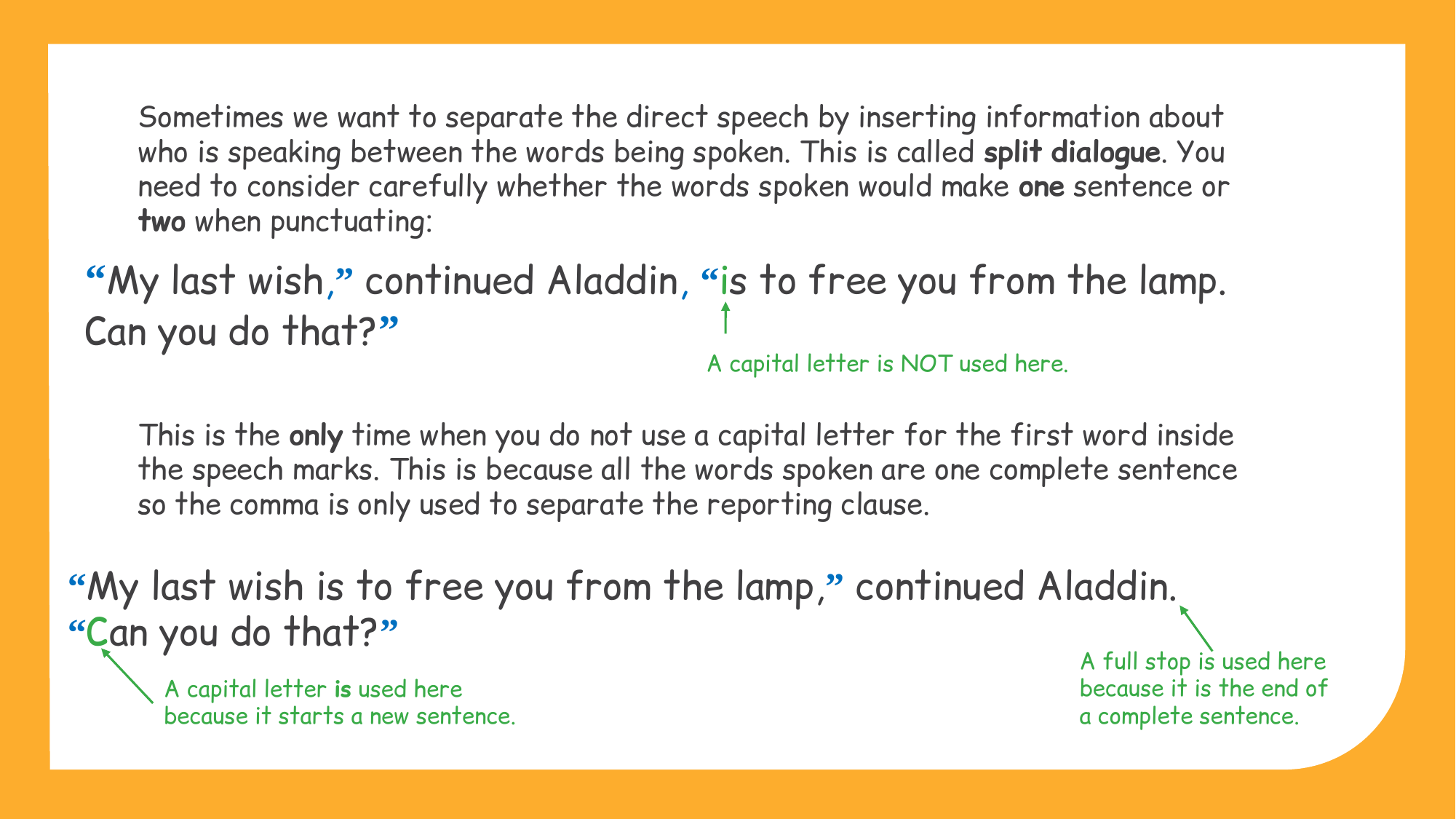

Sometimes we want to separate the direct speech by inserting information about
who is speaking between the words being spoken. This is called split dialogue. You need to consider carefully whether the words spoken would make one sentence or
two when punctuating:
“My last wish,” continued Aladdin, “is to free you from the lamp.
Can you do that?”

A capital letter is NOT used here.
This is the only time when you do not use a capital letter for the first word inside
the speech marks. This is because all the words spoken are one complete sentence
so the comma is only used to separate the reporting clause.
“My last wish is to free you from the lamp,” continued Aladdin.
“Can you do that?”

A full stop is used here because it is the end of a complete sentence.

A capital letter is used here because it starts a new sentence.